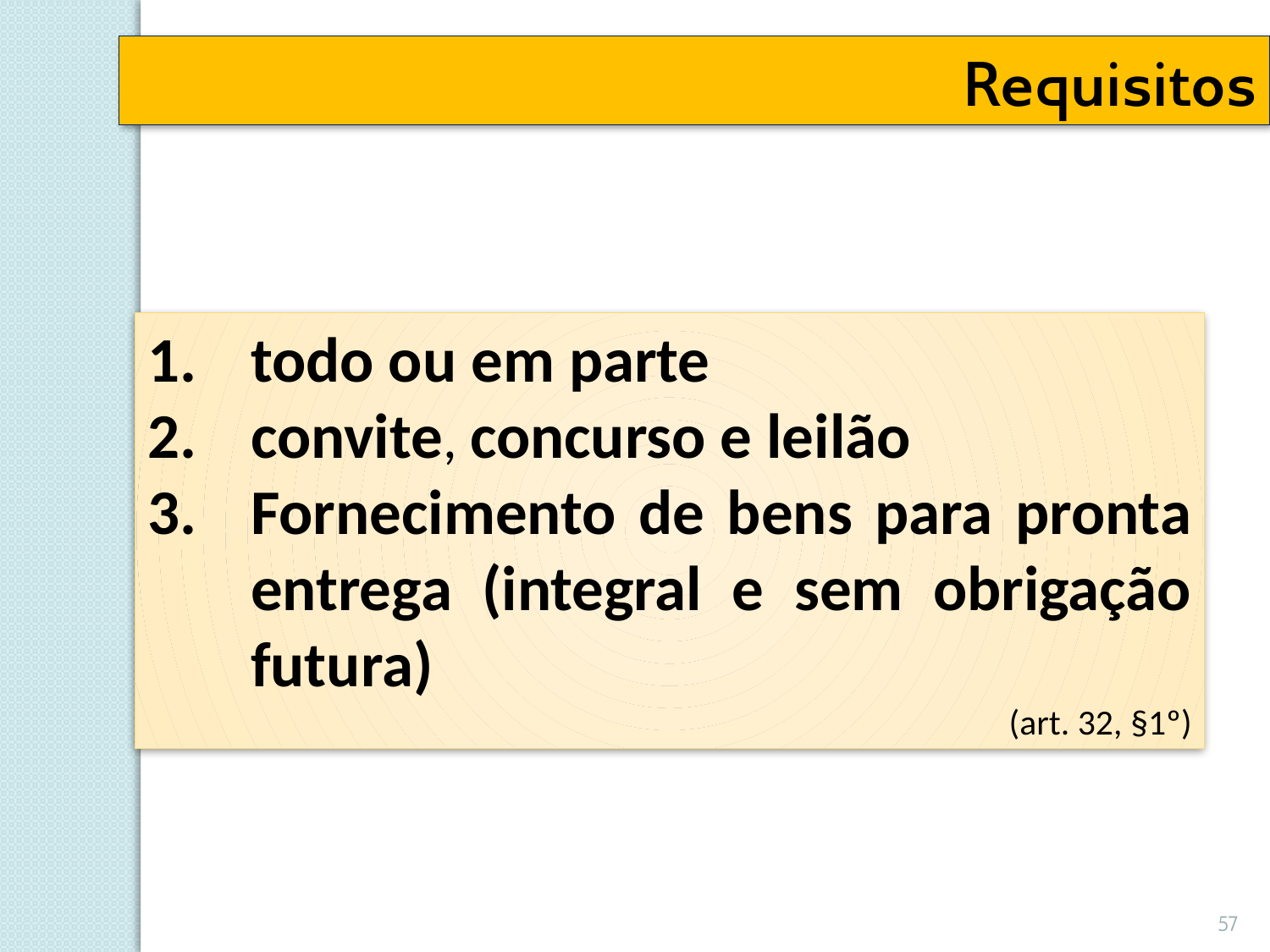

Requisitos
todo ou em parte
convite, concurso e leilão
Fornecimento de bens para pronta entrega (integral e sem obrigação futura)
(art. 32, §1º)
57